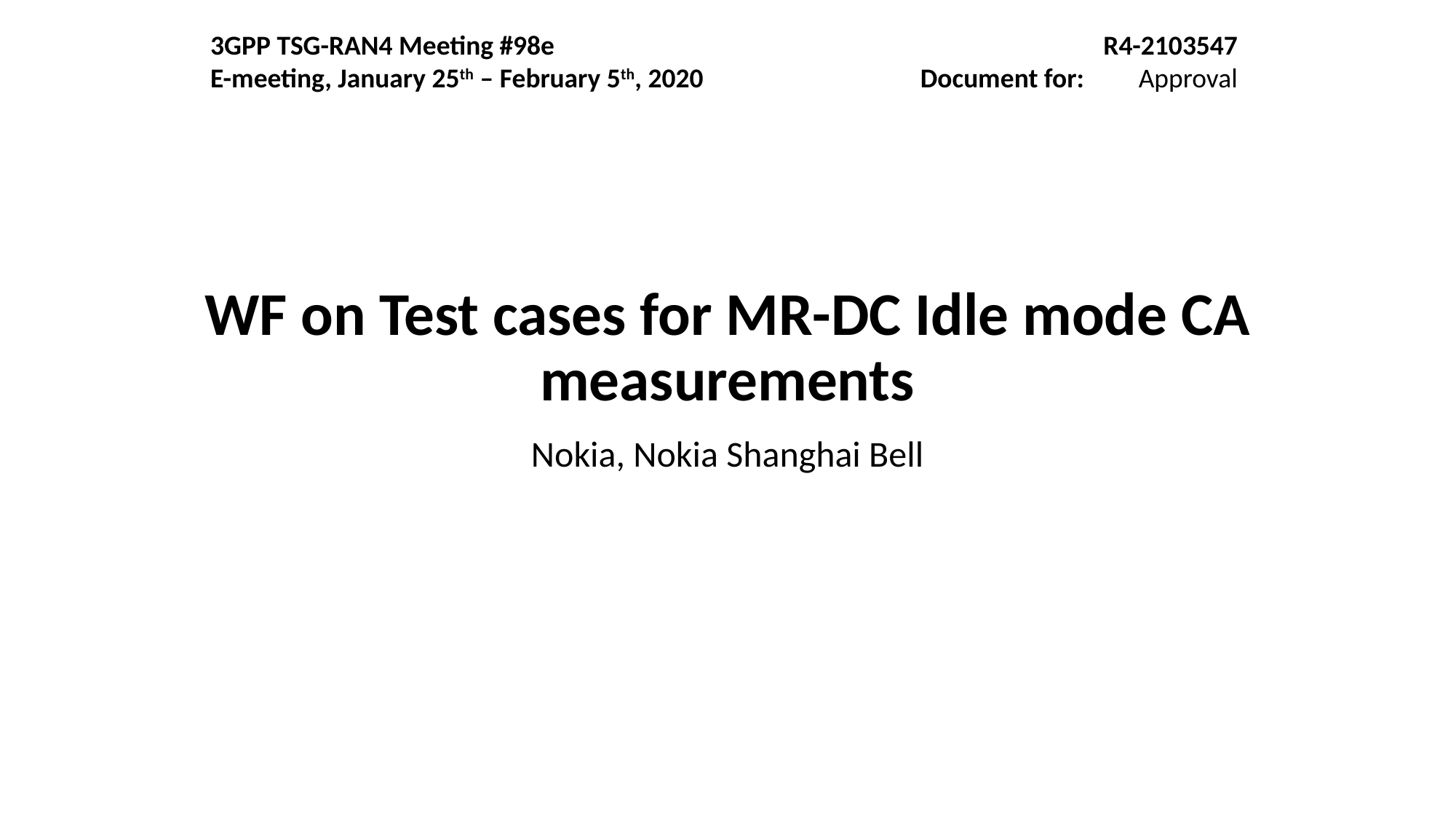

3GPP TSG-RAN4 Meeting #98e
E-meeting, January 25th – February 5th, 2020
R4-2103547
Document for:	Approval
# WF on Test cases for MR-DC Idle mode CA measurements
Nokia, Nokia Shanghai Bell